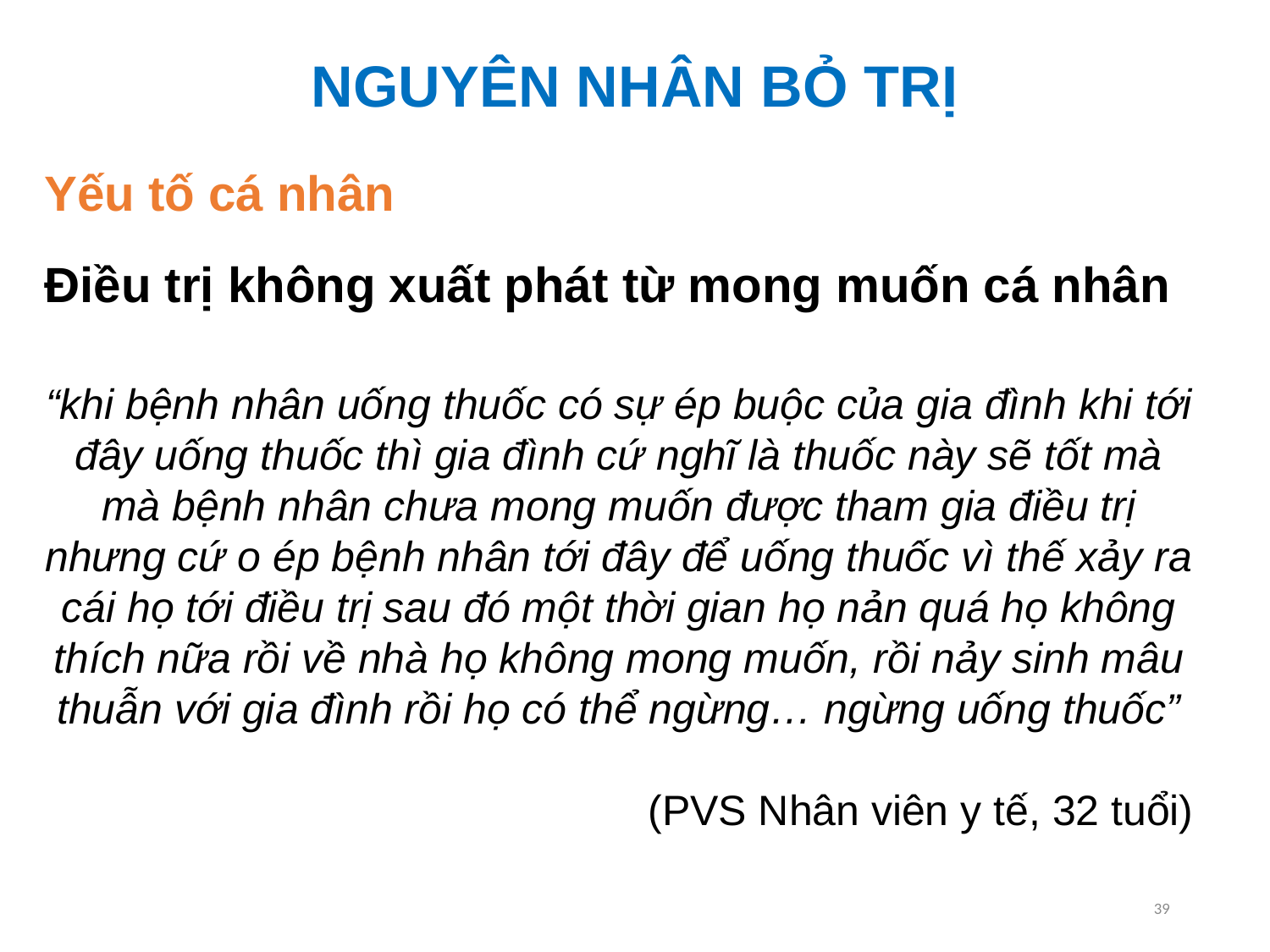

# NGUYÊN NHÂN BỎ TRỊ
Yếu tố cá nhân
Điều trị không xuất phát từ mong muốn cá nhân
“khi bệnh nhân uống thuốc có sự ép buộc của gia đình khi tới đây uống thuốc thì gia đình cứ nghĩ là thuốc này sẽ tốt mà mà bệnh nhân chưa mong muốn được tham gia điều trị nhưng cứ o ép bệnh nhân tới đây để uống thuốc vì thế xảy ra cái họ tới điều trị sau đó một thời gian họ nản quá họ không thích nữa rồi về nhà họ không mong muốn, rồi nảy sinh mâu thuẫn với gia đình rồi họ có thể ngừng… ngừng uống thuốc”

(PVS Nhân viên y tế, 32 tuổi)
39